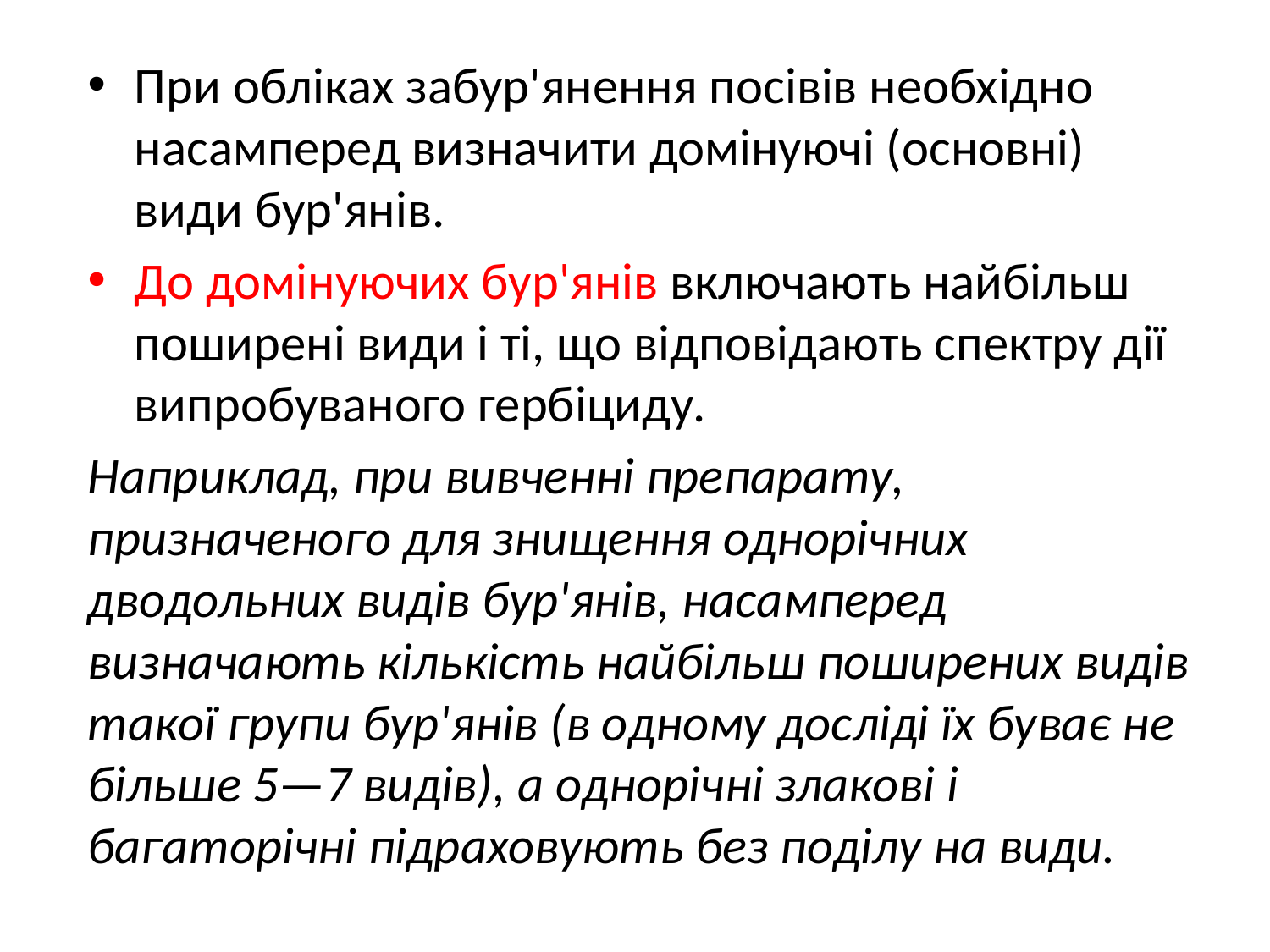

При обліках забур'янення посівів необхідно насамперед визначити домінуючі (основні) види бур'янів.
До домінуючих бур'янів включають найбільш поширені види і ті, що відповідають спектру дії випробуваного гербіциду.
Наприклад, при вивченні препарату, призначеного для знищення однорічних дводольних видів бур'янів, насамперед визначають кількість найбільш поширених видів такої групи бур'янів (в одному досліді їх буває не більше 5—7 видів), а однорічні злакові і багаторічні підраховують без поділу на види.